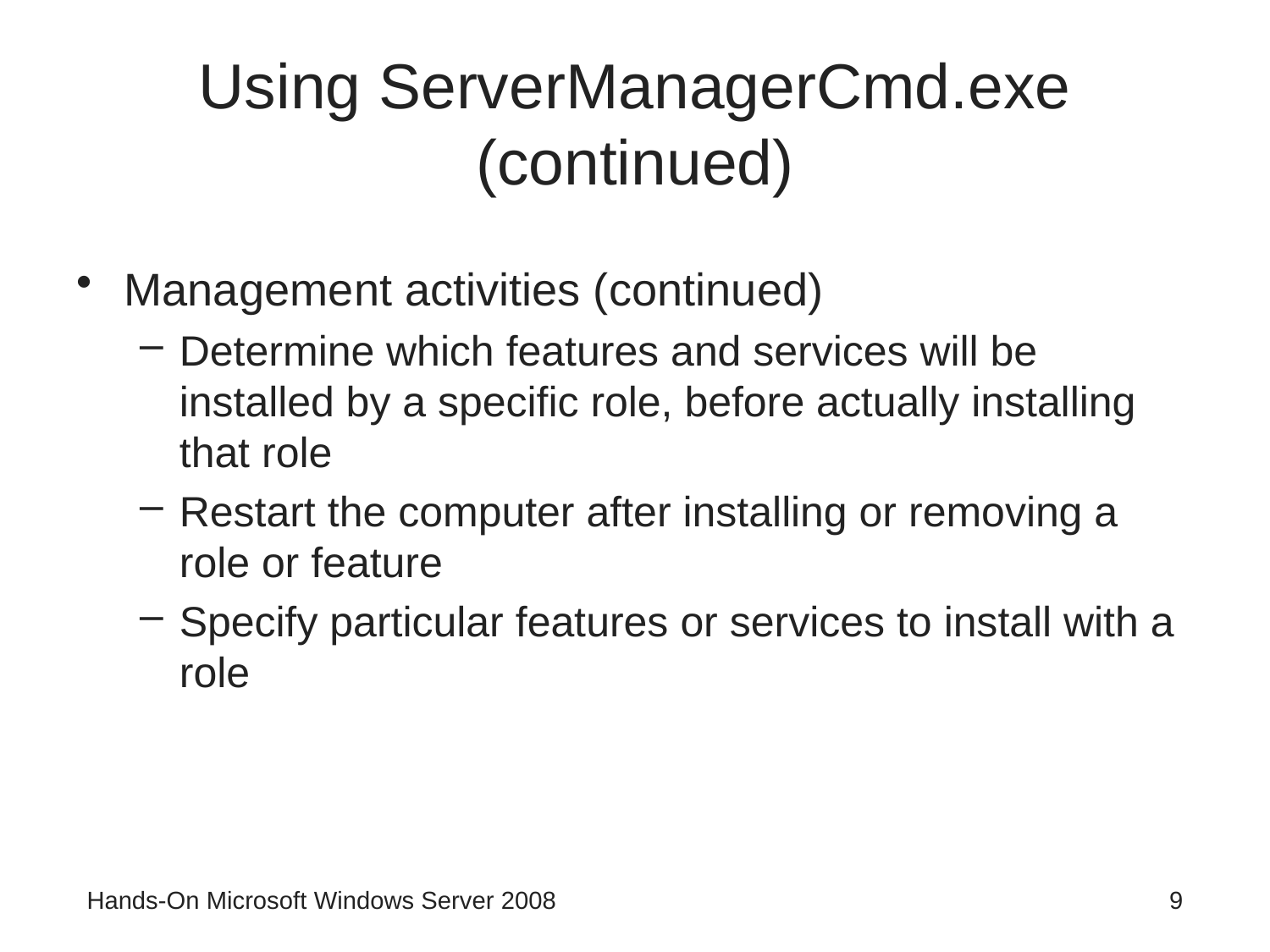

# Using ServerManagerCmd.exe (continued)
Management activities (continued)
Determine which features and services will be installed by a specific role, before actually installing that role
Restart the computer after installing or removing a role or feature
Specify particular features or services to install with a role
Hands-On Microsoft Windows Server 2008
9